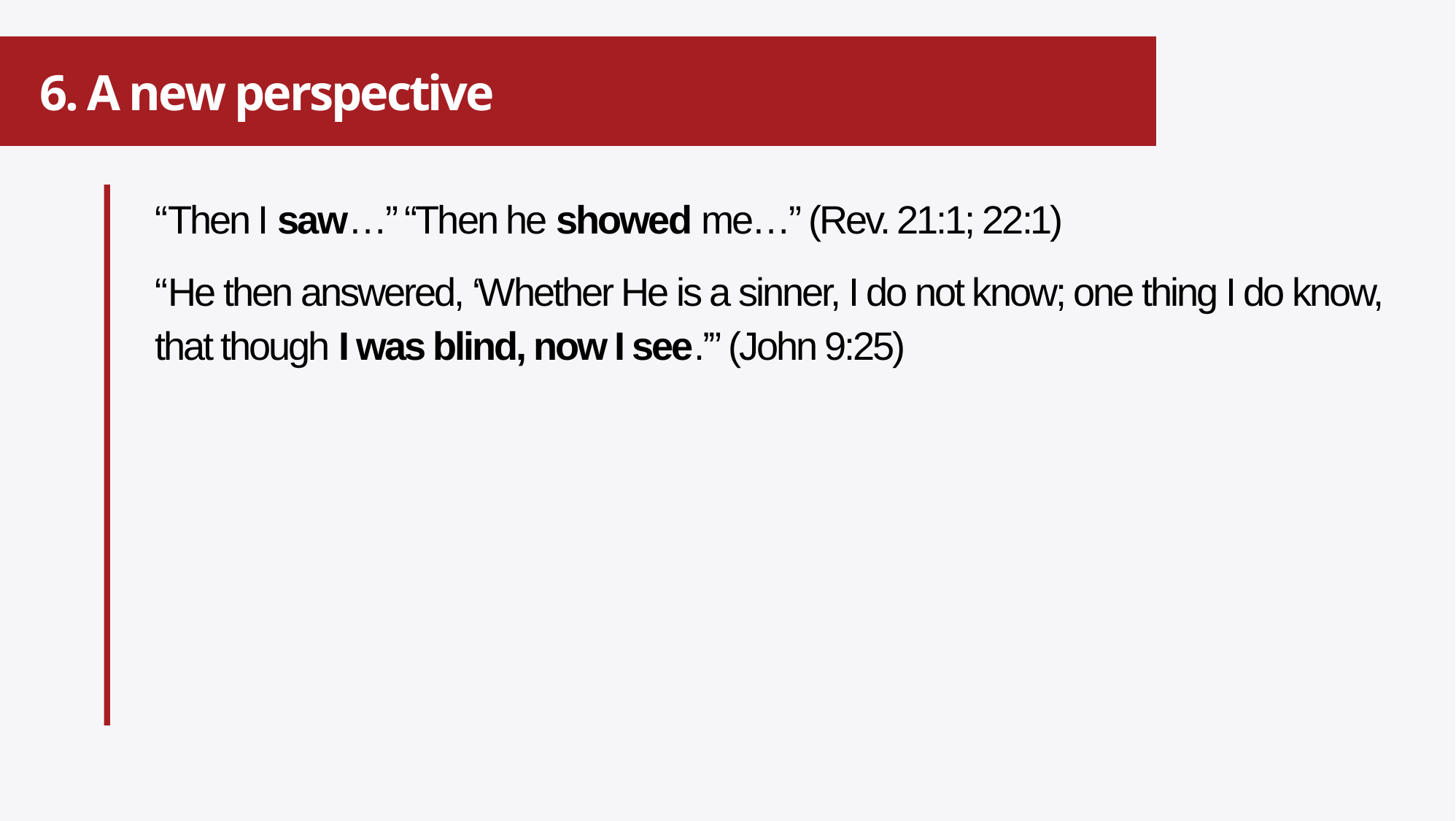

# 6. A new perspective
“Then I saw…” “Then he showed me…” (Rev. 21:1; 22:1)
“He then answered, ‘Whether He is a sinner, I do not know; one thing I do know, that though I was blind, now I see.’” (John 9:25)